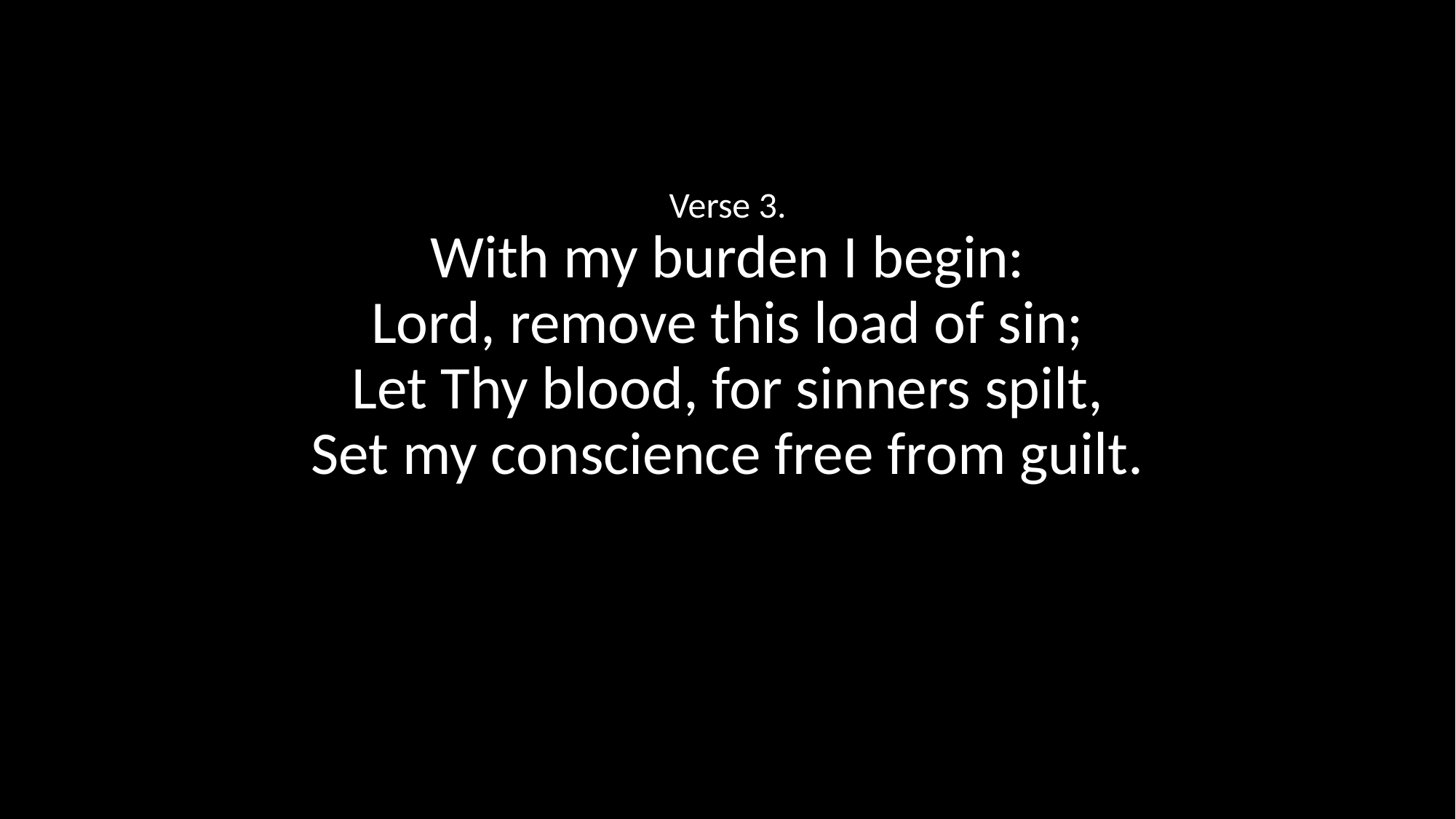

Verse 3.
With my burden I begin:
Lord, remove this load of sin;
Let Thy blood, for sinners spilt,
Set my conscience free from guilt.